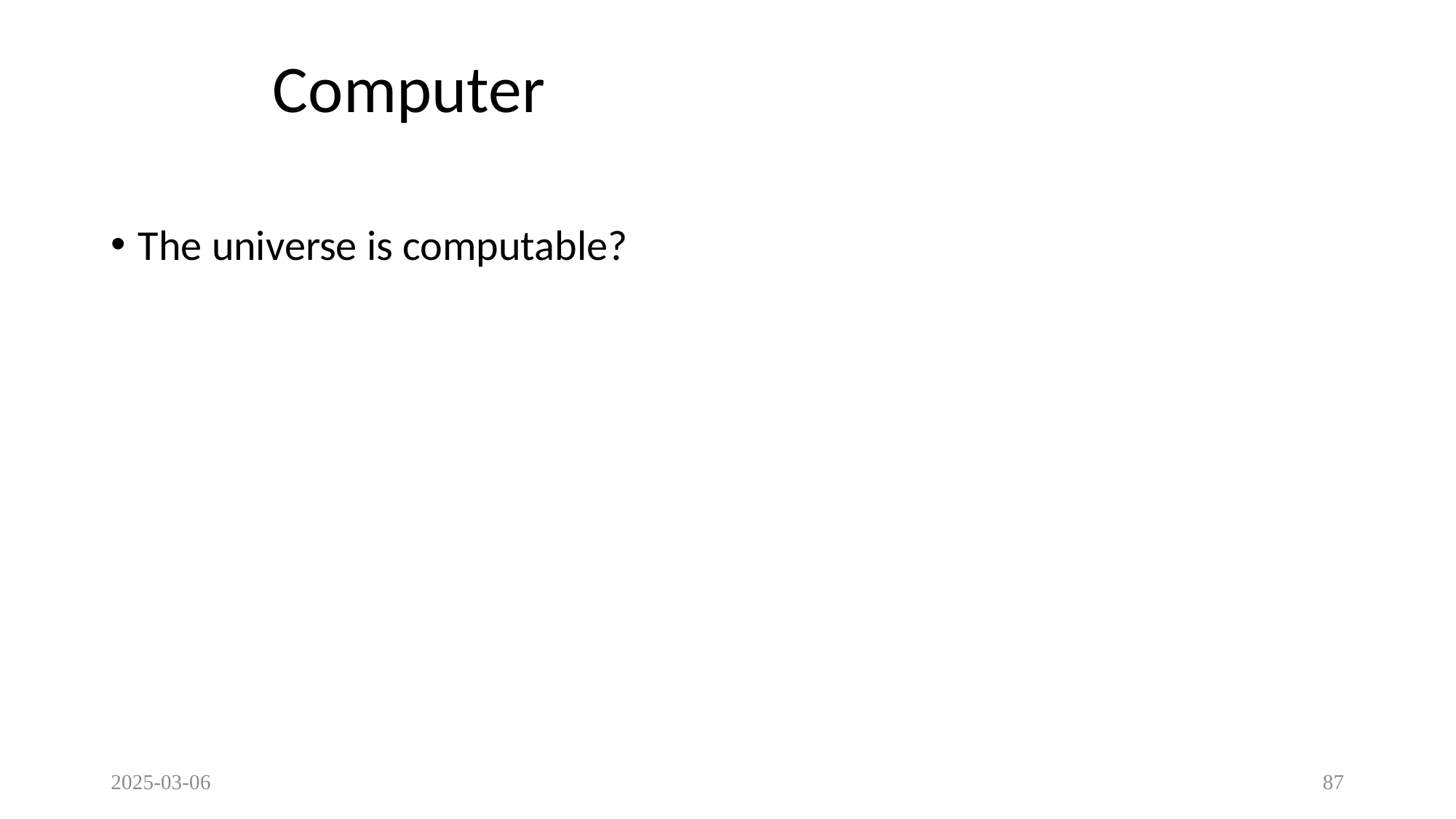

# Computer
The universe is computable?

2025-03-06
87